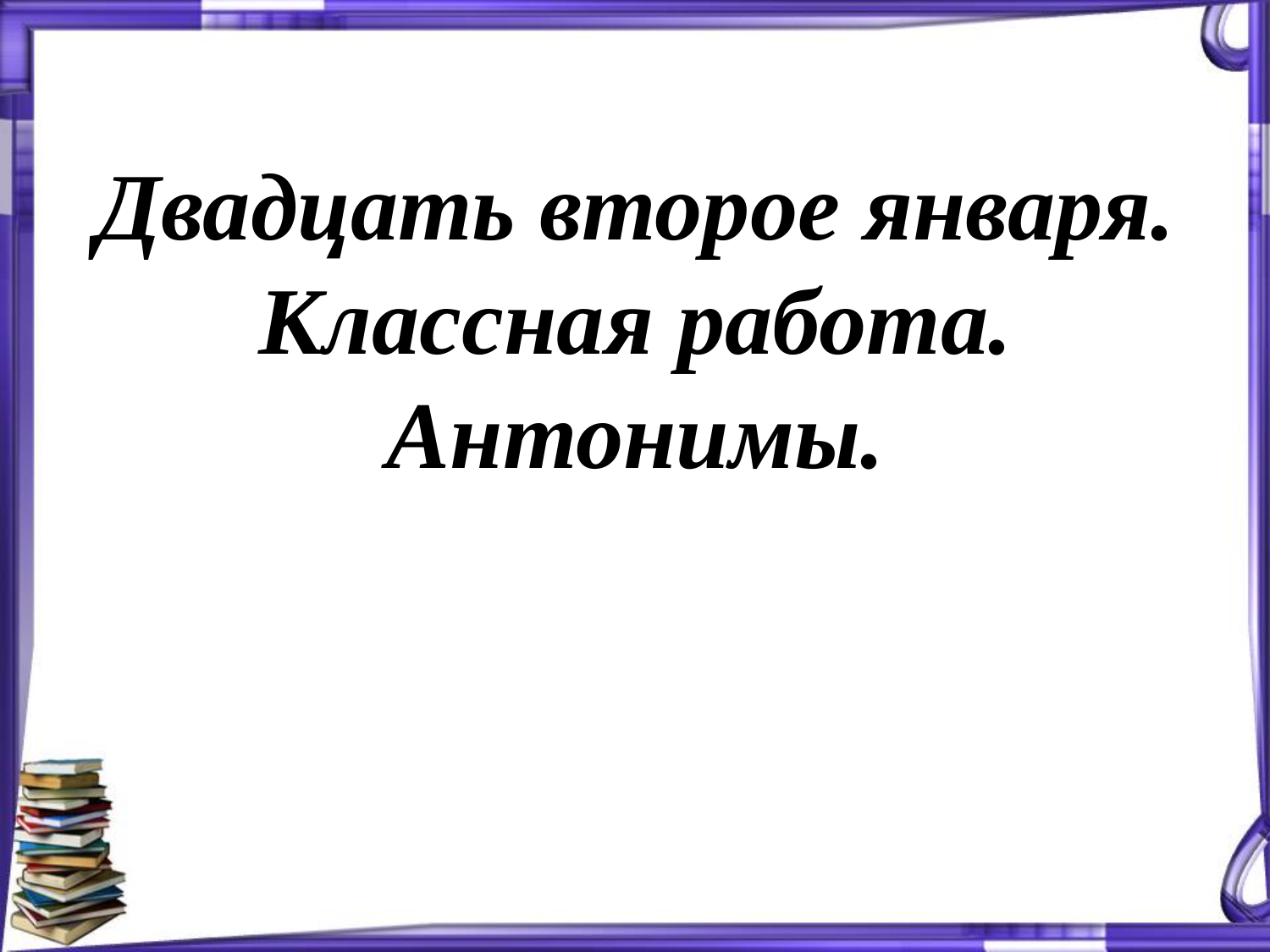

# Двадцать второе января. Классная работа. Антонимы.